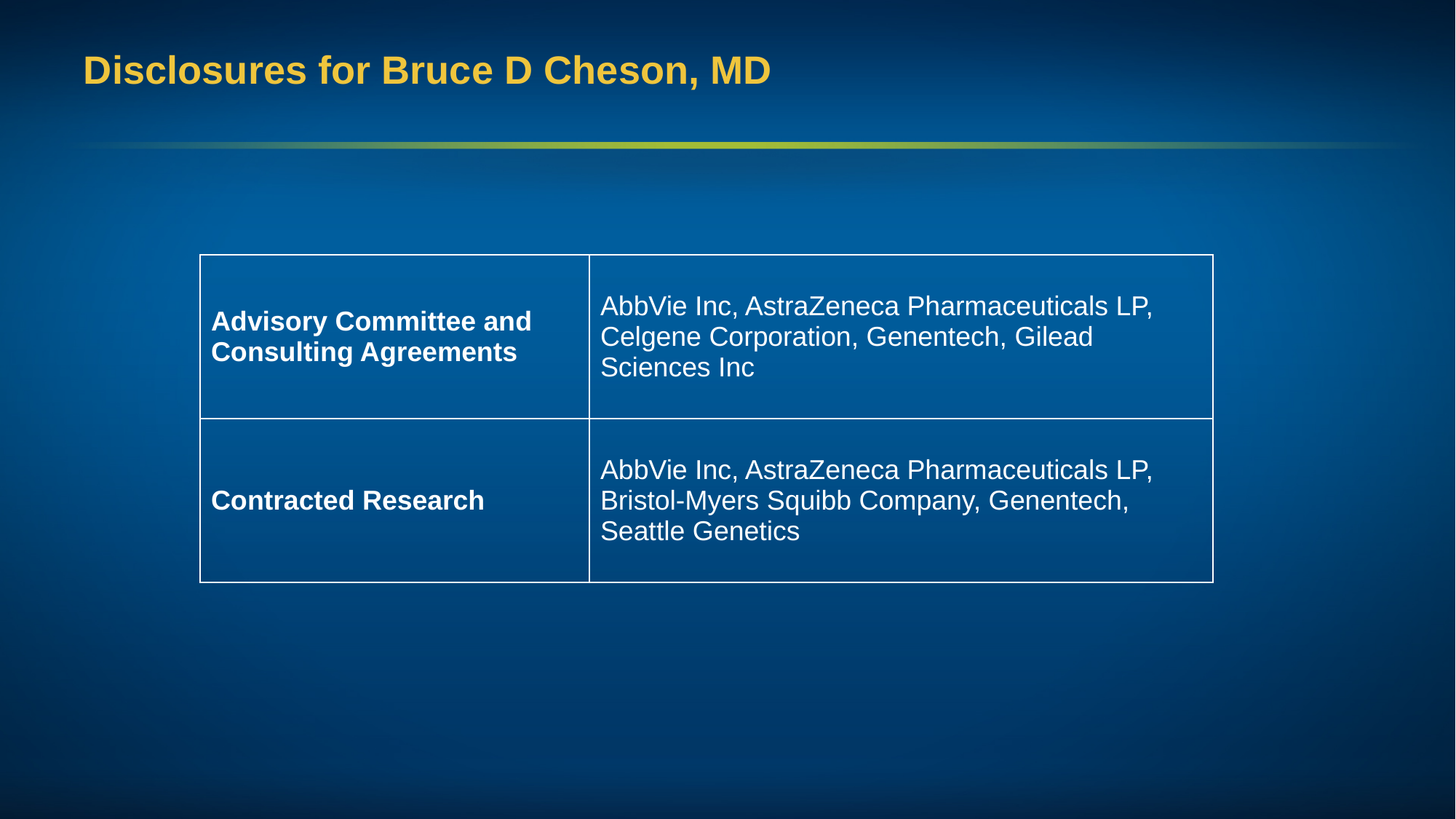

# Disclosures for Bruce D Cheson, MD
| Advisory Committee and Consulting Agreements | AbbVie Inc, AstraZeneca Pharmaceuticals LP, Celgene Corporation, Genentech, Gilead Sciences Inc |
| --- | --- |
| Contracted Research | AbbVie Inc, AstraZeneca Pharmaceuticals LP, Bristol-Myers Squibb Company, Genentech, Seattle Genetics |